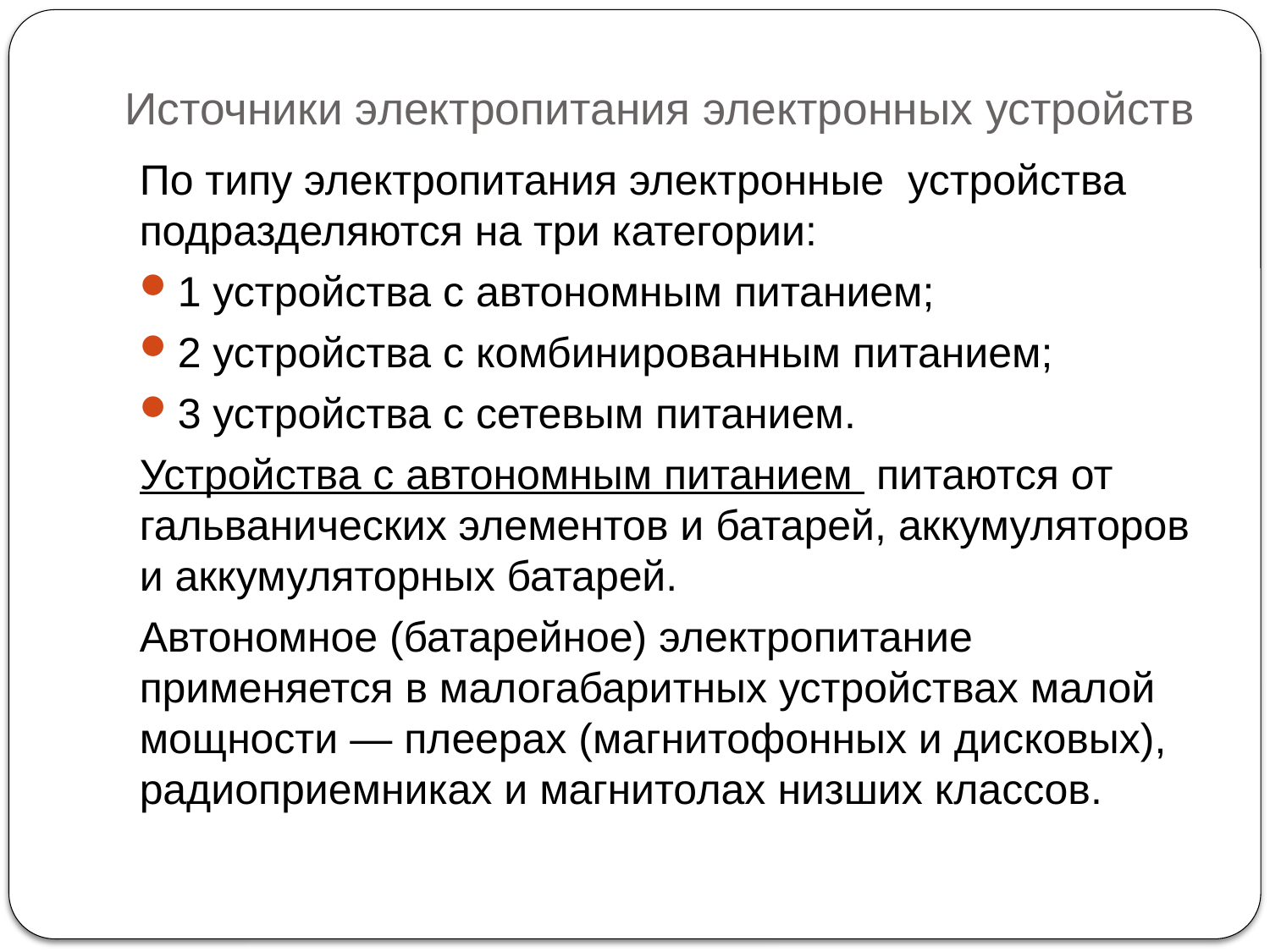

# Источники электропитания электронных устройств
По типу электропитания электронные  устройства подразделяются на три категории:
1 устройства с автономным питанием;
2 устройства с комбинированным питанием;
3 устройства с сетевым питанием.
Устройства с автономным питанием  питаются от гальванических элементов и батарей, аккумуляторов и аккумуляторных батарей.
Автономное (батарейное) электропитание применяется в малогабаритных устройствах малой мощности — плеерах (магнитофонных и дисковых), радиоприемниках и магнито­лах низших классов.